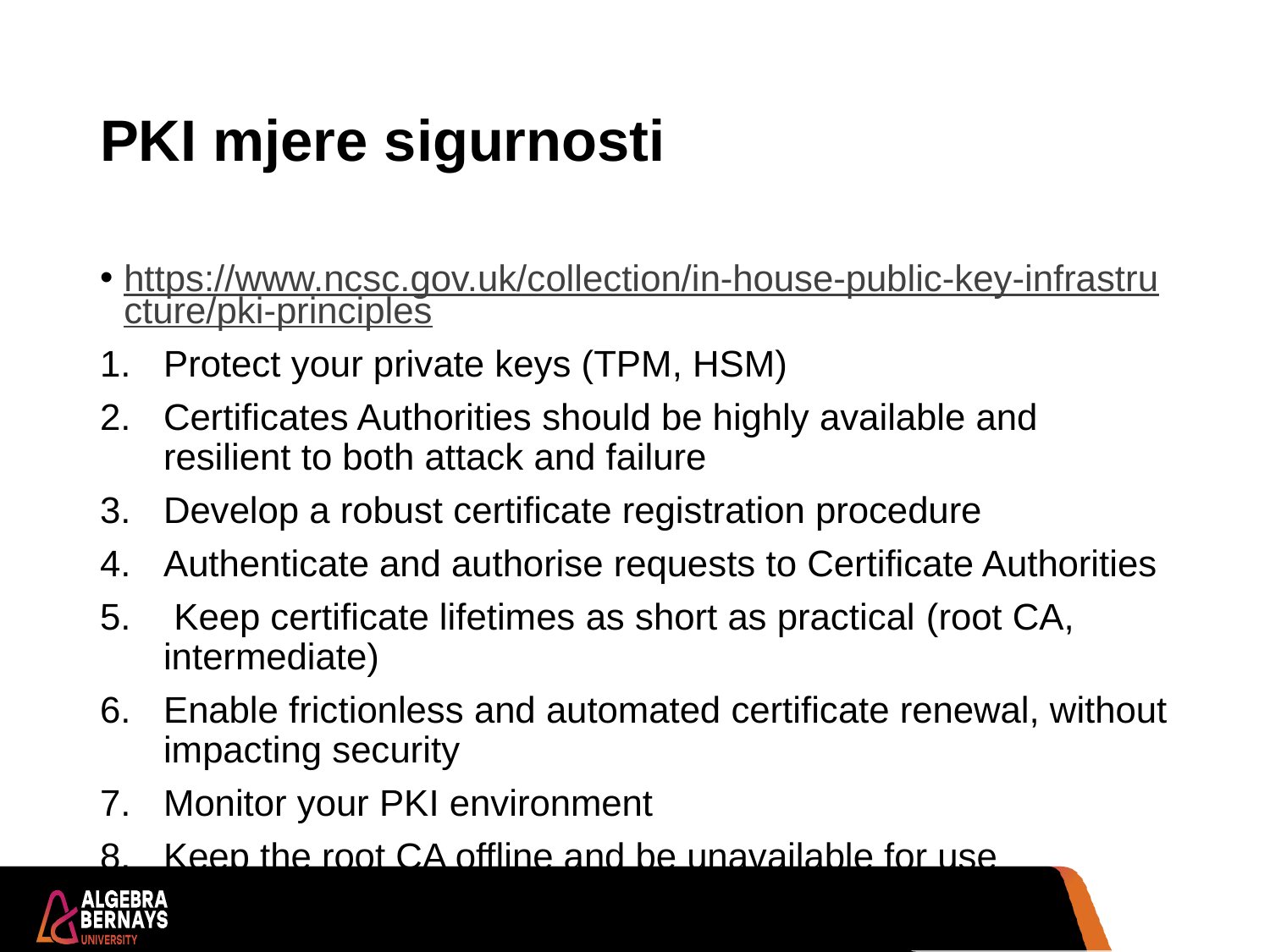

# PKI mjere sigurnosti
https://www.ncsc.gov.uk/collection/in-house-public-key-infrastructure/pki-principles
Protect your private keys (TPM, HSM)
Certificates Authorities should be highly available and resilient to both attack and failure
Develop a robust certificate registration procedure
Authenticate and authorise requests to Certificate Authorities
 Keep certificate lifetimes as short as practical (root CA, intermediate)
Enable frictionless and automated certificate renewal, without impacting security
Monitor your PKI environment
Keep the root CA offline and be unavailable for use